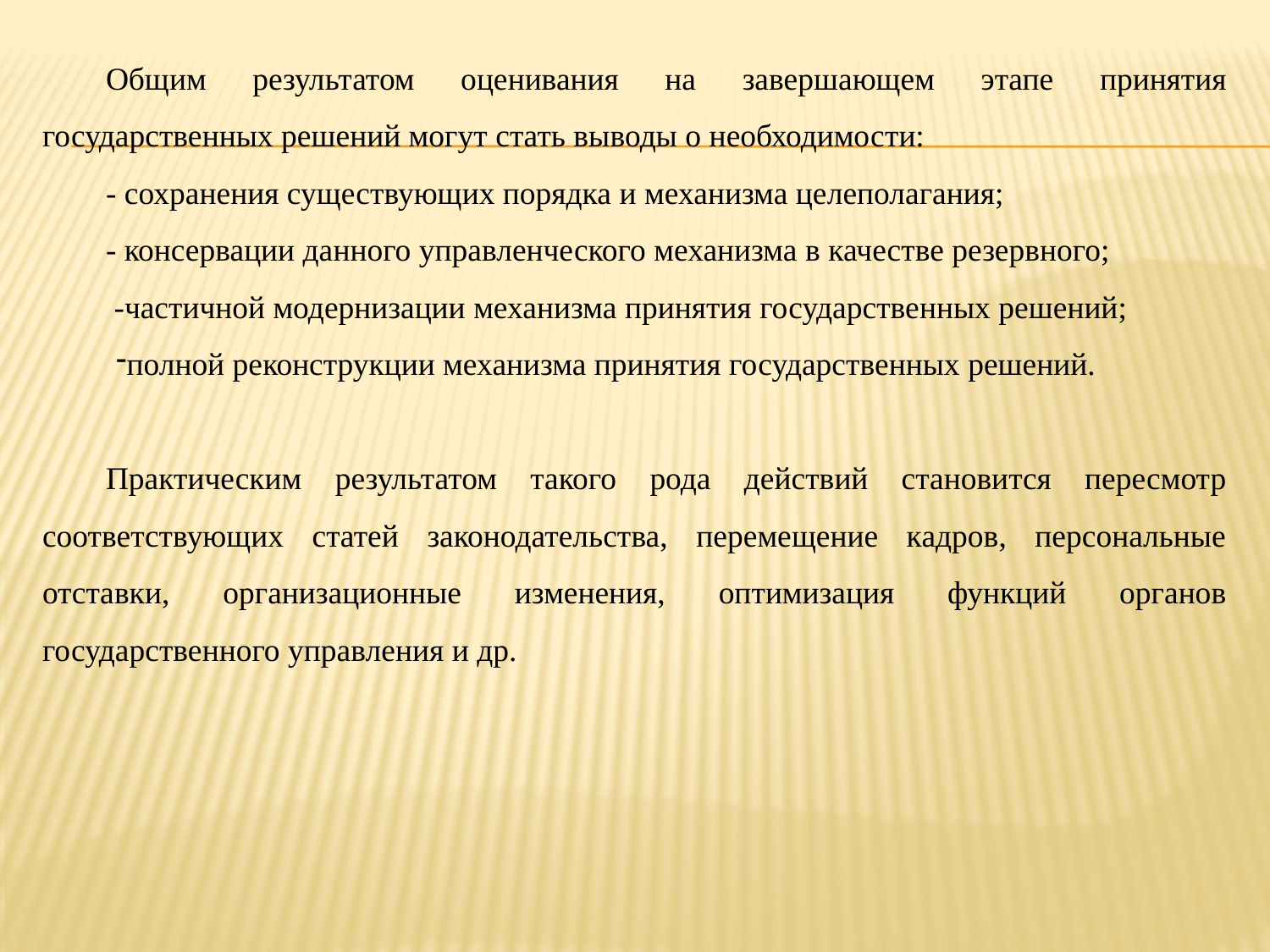

Общим результатом оценивания на завершающем этапе принятия государственных решений могут стать выводы о необходимости:
- сохранения существующих порядка и механизма целеполагания;
- консервации данного управленческого механизма в качестве резервного;
 -частичной модернизации механизма принятия государственных решений;
полной реконструкции механизма принятия государственных решений.

Практическим результатом такого рода действий становится пересмотр соответствующих статей законодательства, перемещение кадров, персональные отставки, организационные изменения, оптимизация функций органов государственного управления и др.